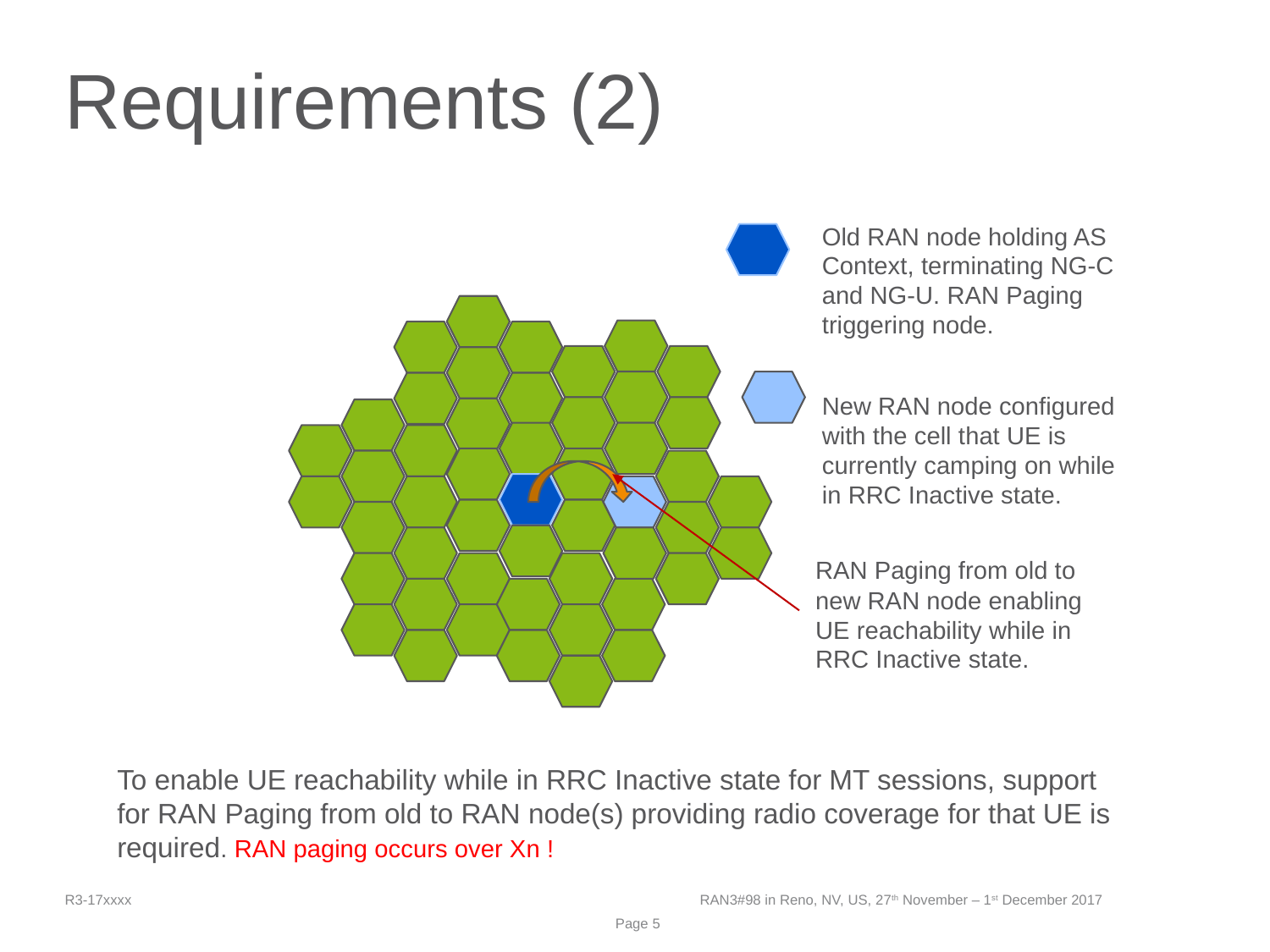

# Requirements (2)
Old RAN node holding AS Context, terminating NG-C and NG-U. RAN Paging triggering node.

New RAN node configured with the cell that UE is currently camping on while in RRC Inactive state.

RAN Paging from old to new RAN node enabling UE reachability while in RRC Inactive state.

To enable UE reachability while in RRC Inactive state for MT sessions, support for RAN Paging from old to RAN node(s) providing radio coverage for that UE is required. RAN paging occurs over Xn !